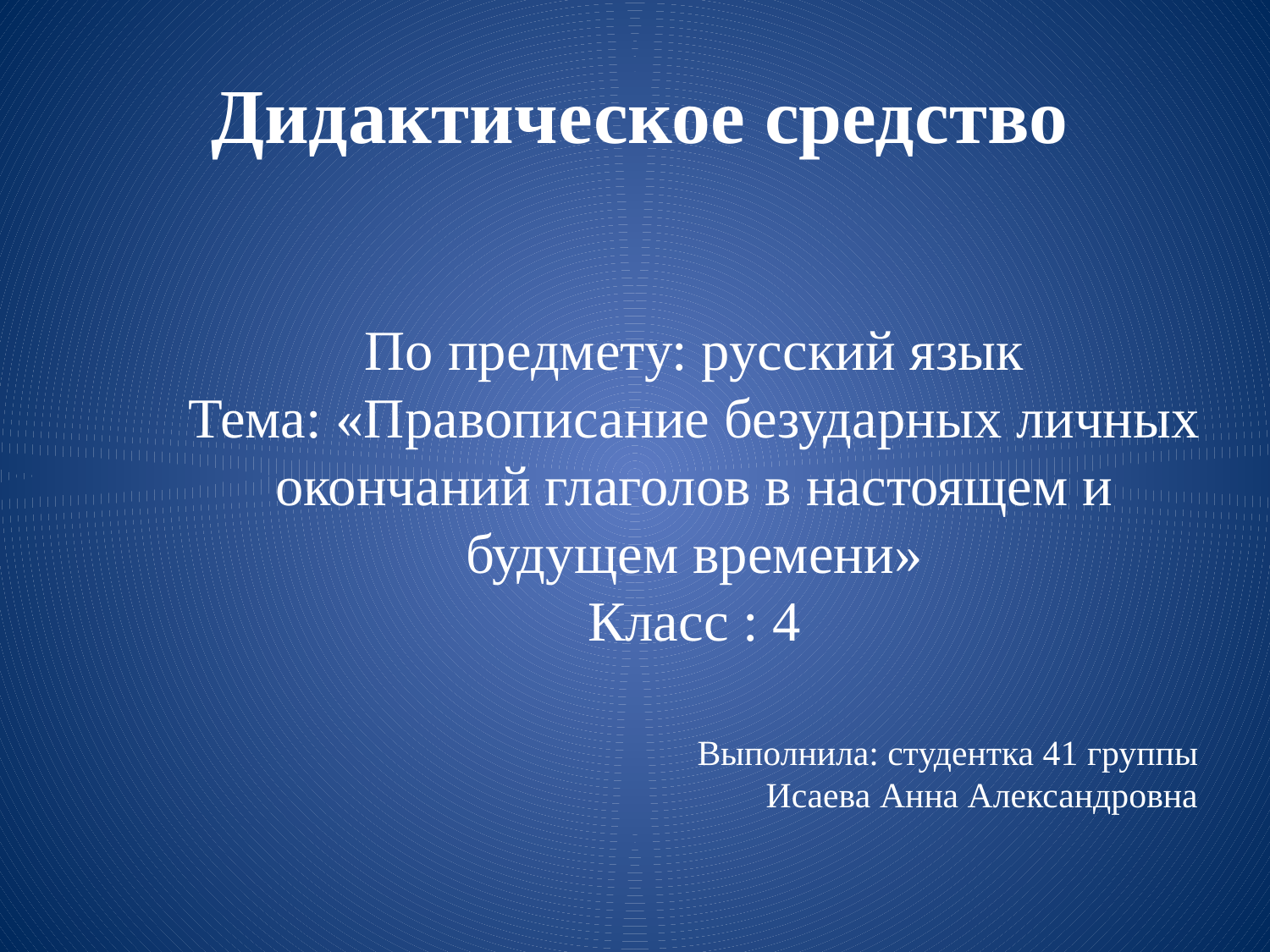

Дидактическое средство
По предмету: русский язык
Тема: «Правописание безударных личных окончаний глаголов в настоящем и будущем времени»
Класс : 4
Выполнила: студентка 41 группы
Исаева Анна Александровна